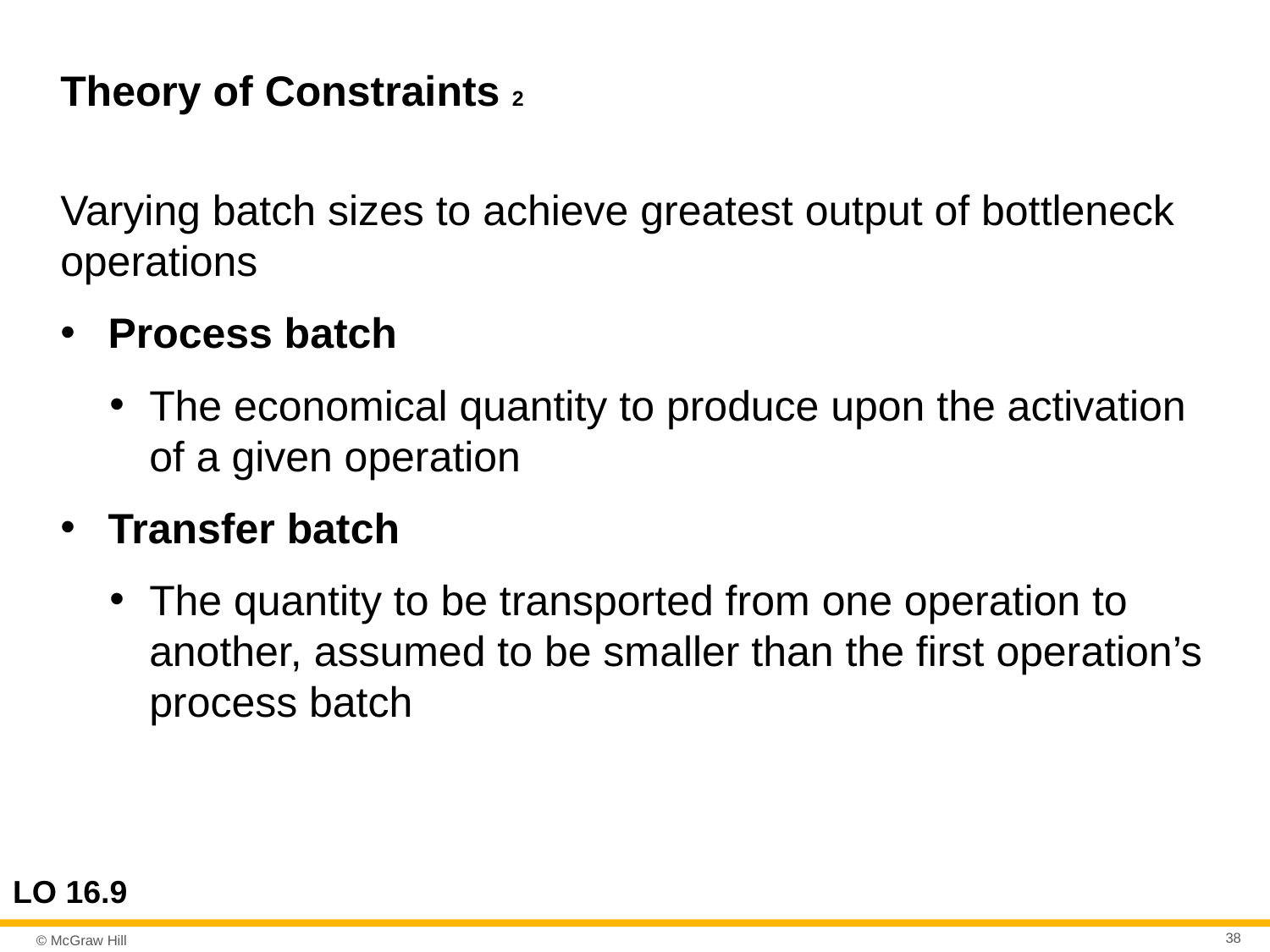

# Theory of Constraints 2
Varying batch sizes to achieve greatest output of bottleneck operations
Process batch
The economical quantity to produce upon the activation of a given operation
Transfer batch
The quantity to be transported from one operation to another, assumed to be smaller than the first operation’s process batch
LO 16.9